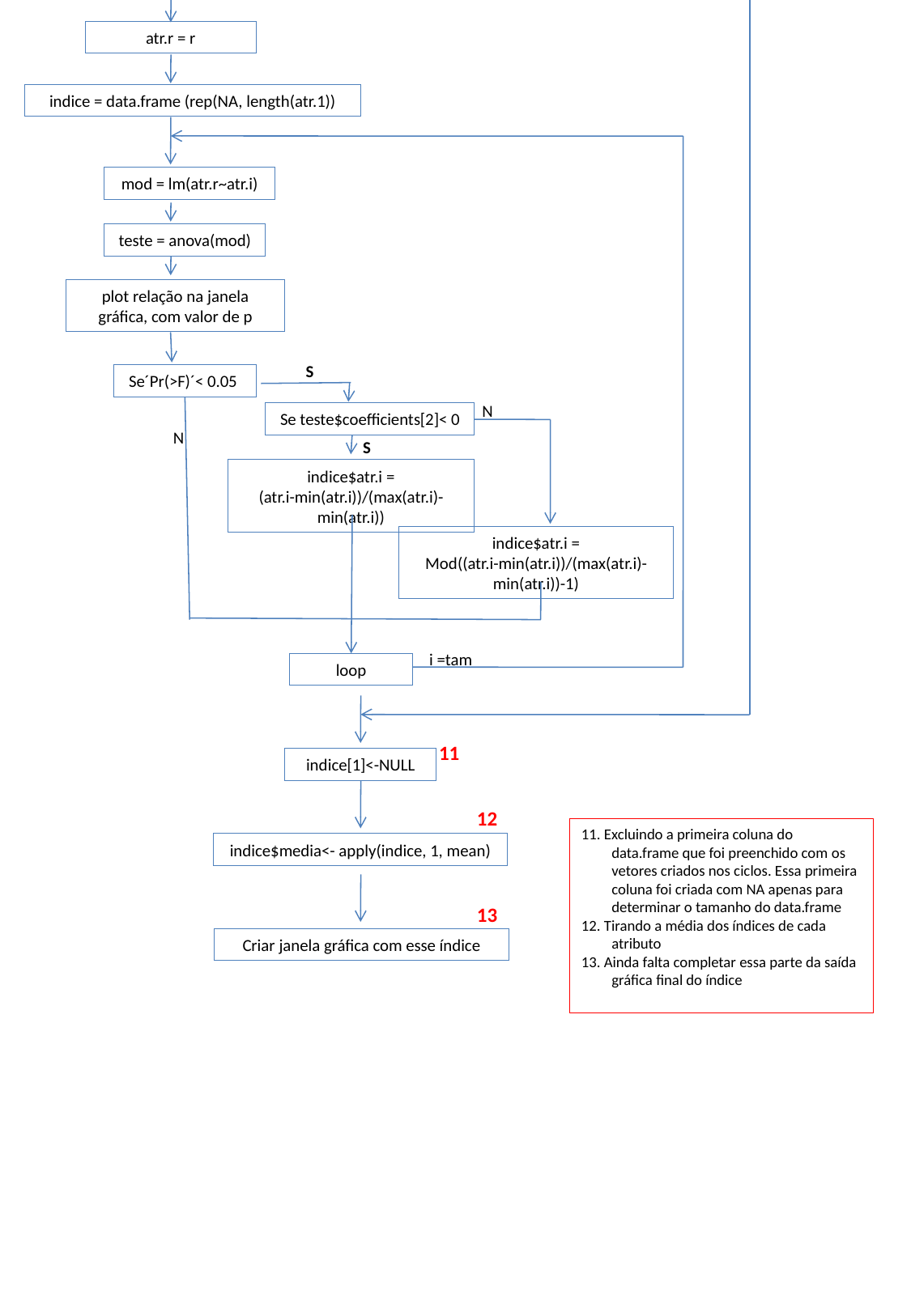

atr.r = r
indice = data.frame (rep(NA, length(atr.1))
mod = lm(atr.r~atr.i)
teste = anova(mod)
plot relação na janela gráfica, com valor de p
S
Se´Pr(>F)´< 0.05
N
Se teste$coefficients[2]< 0
N
S
indice$atr.i = (atr.i-min(atr.i))/(max(atr.i)-min(atr.i))
indice$atr.i = Mod((atr.i-min(atr.i))/(max(atr.i)-min(atr.i))-1)
i =tam
loop
11
indice[1]<-NULL
12
11. Excluindo a primeira coluna do data.frame que foi preenchido com os vetores criados nos ciclos. Essa primeira coluna foi criada com NA apenas para determinar o tamanho do data.frame
12. Tirando a média dos índices de cada atributo
13. Ainda falta completar essa parte da saída gráfica final do índice

indice$media<- apply(indice, 1, mean)
13
Criar janela gráfica com esse índice